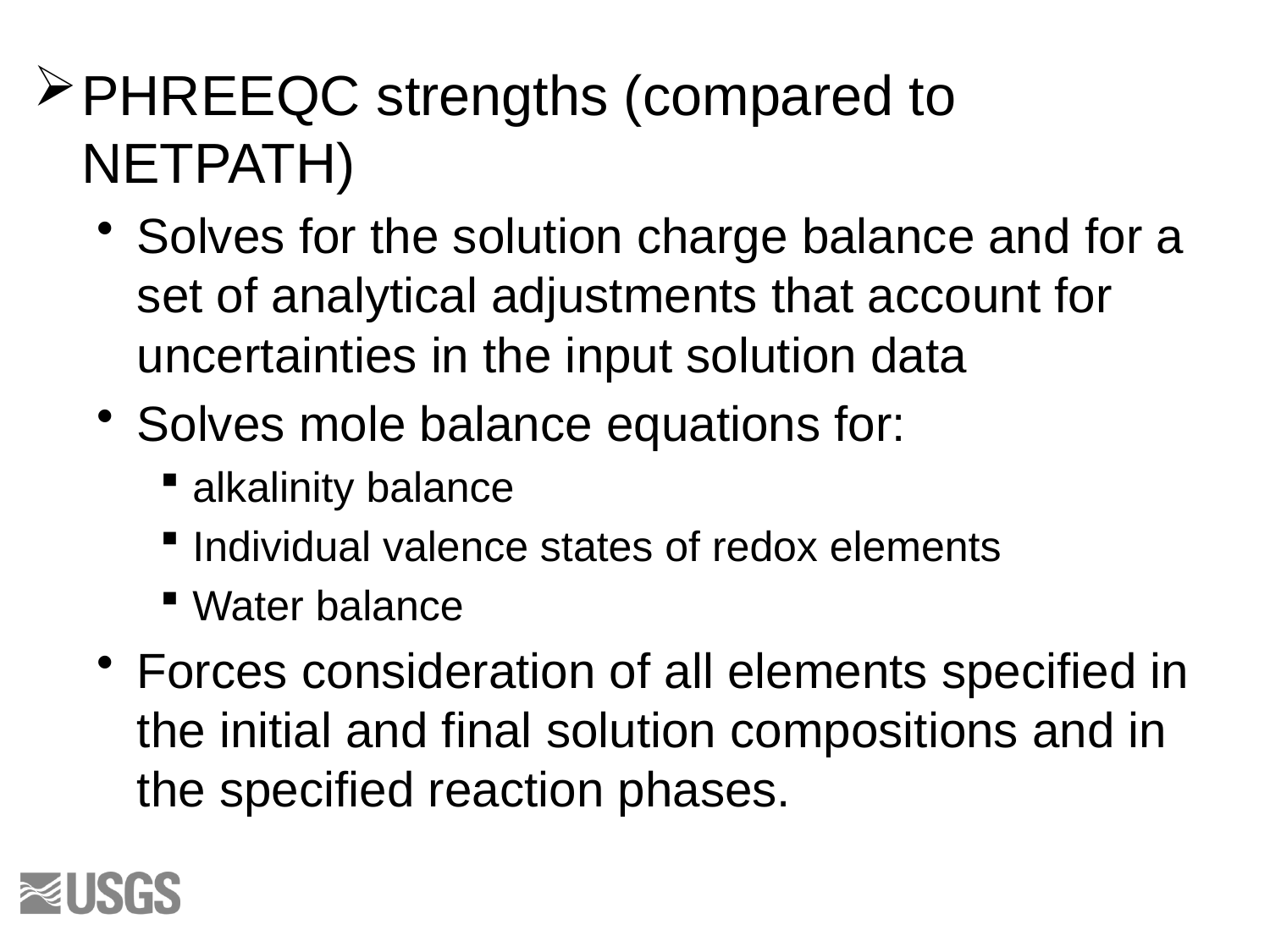

PHREEQC strengths (compared to NETPATH)
Solves for the solution charge balance and for a set of analytical adjustments that account for uncertainties in the input solution data
Solves mole balance equations for:
alkalinity balance
Individual valence states of redox elements
Water balance
Forces consideration of all elements specified in the initial and final solution compositions and in the specified reaction phases.